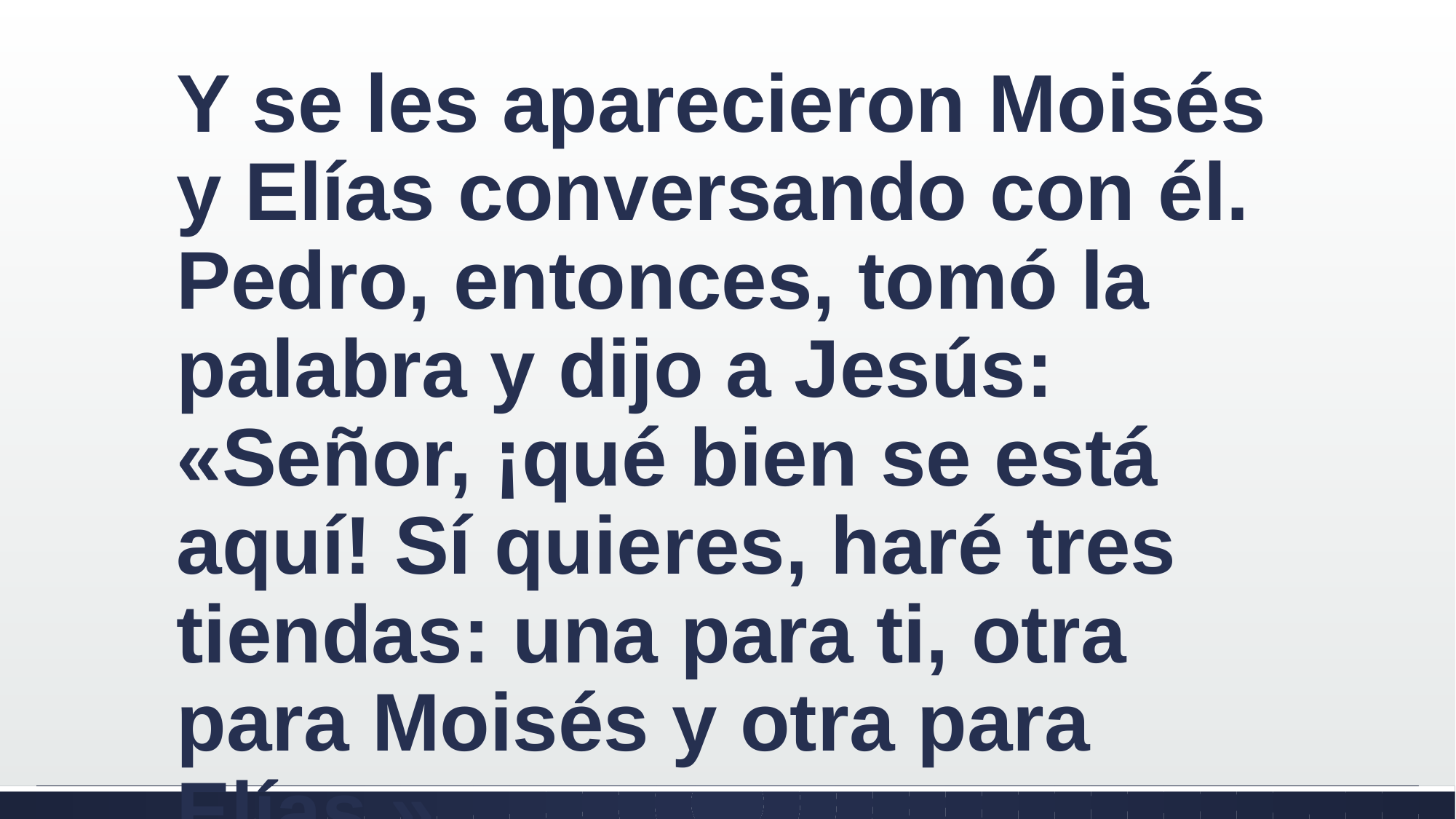

#
Y se les aparecieron Moisés y Elías conversando con él.  Pedro, entonces, tomó la palabra y dijo a Jesús: «Señor, ¡qué bien se está aquí! Sí quieres, haré tres tiendas: una para ti, otra para Moisés y otra para Elías.»